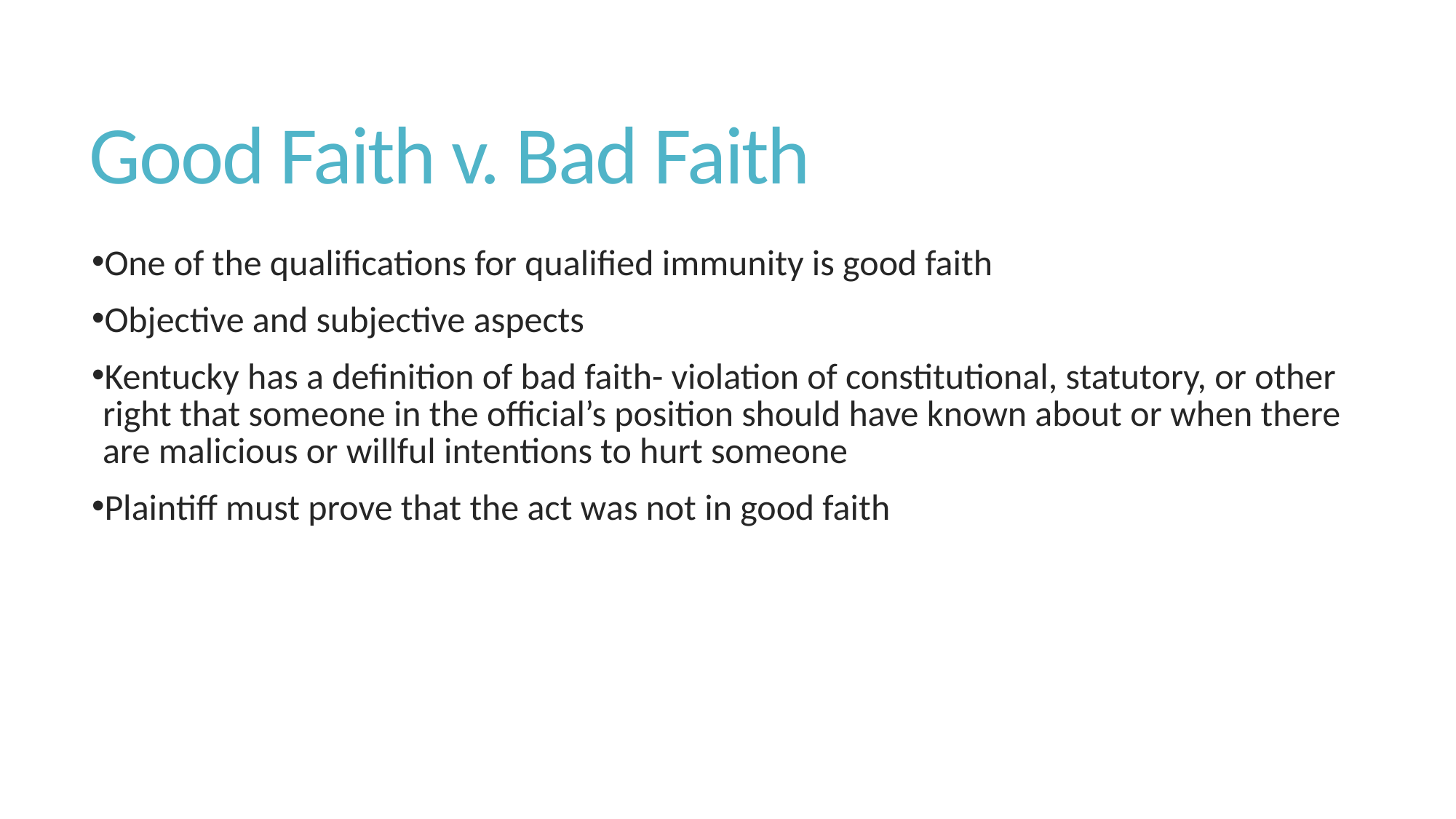

# Good Faith v. Bad Faith
One of the qualifications for qualified immunity is good faith
Objective and subjective aspects
Kentucky has a definition of bad faith- violation of constitutional, statutory, or other right that someone in the official’s position should have known about or when there are malicious or willful intentions to hurt someone
Plaintiff must prove that the act was not in good faith